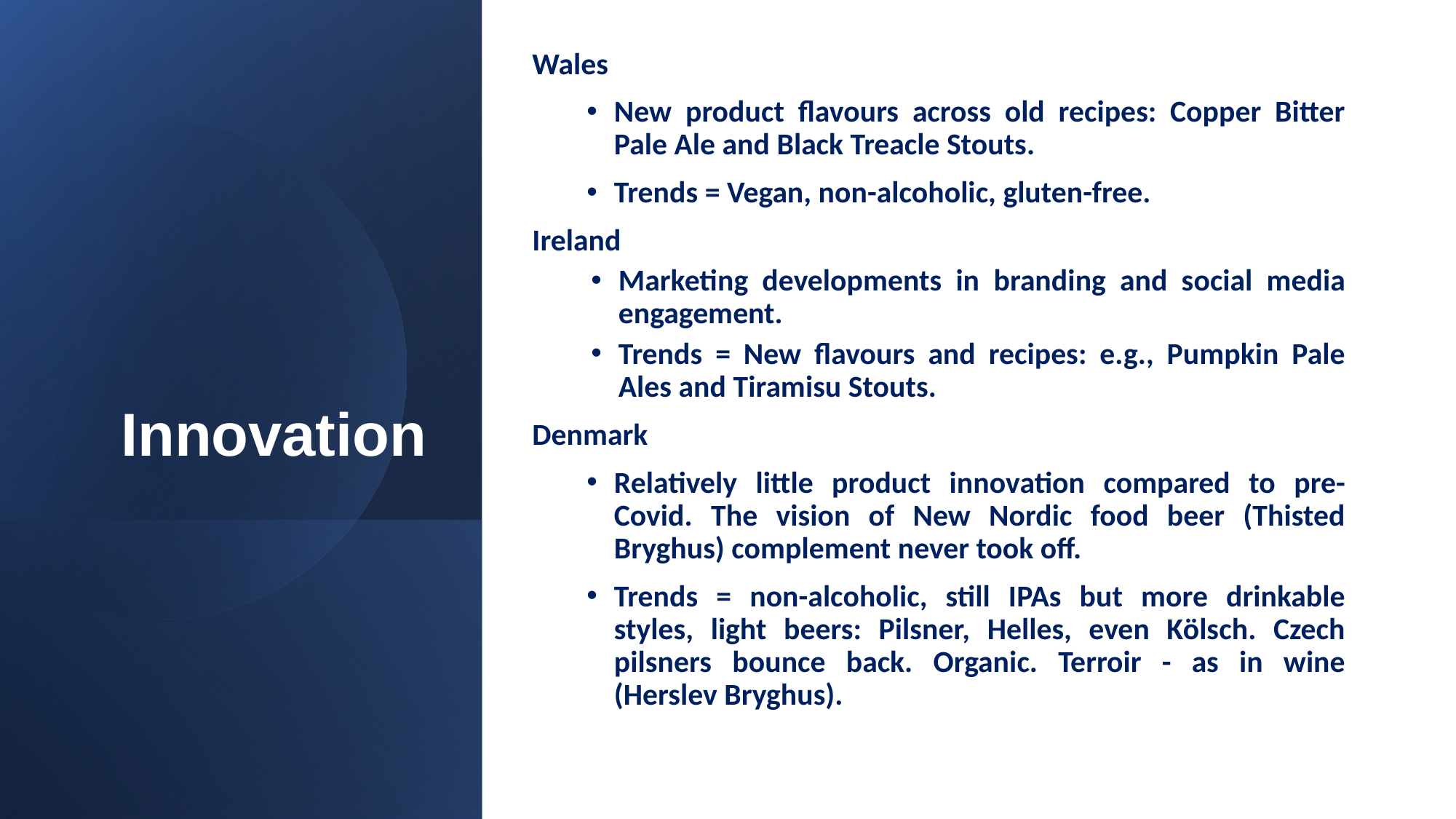

Innovation
Wales
New product flavours across old recipes: Copper Bitter Pale Ale and Black Treacle Stouts.
Trends = Vegan, non-alcoholic, gluten-free.
Ireland
Marketing developments in branding and social media engagement.
Trends = New flavours and recipes: e.g., Pumpkin Pale Ales and Tiramisu Stouts.
Denmark
Relatively little product innovation compared to pre-Covid. The vision of New Nordic food beer (Thisted Bryghus) complement never took off.
Trends = non-alcoholic, still IPAs but more drinkable styles, light beers: Pilsner, Helles, even Kölsch. Czech pilsners bounce back. Organic. Terroir - as in wine (Herslev Bryghus).